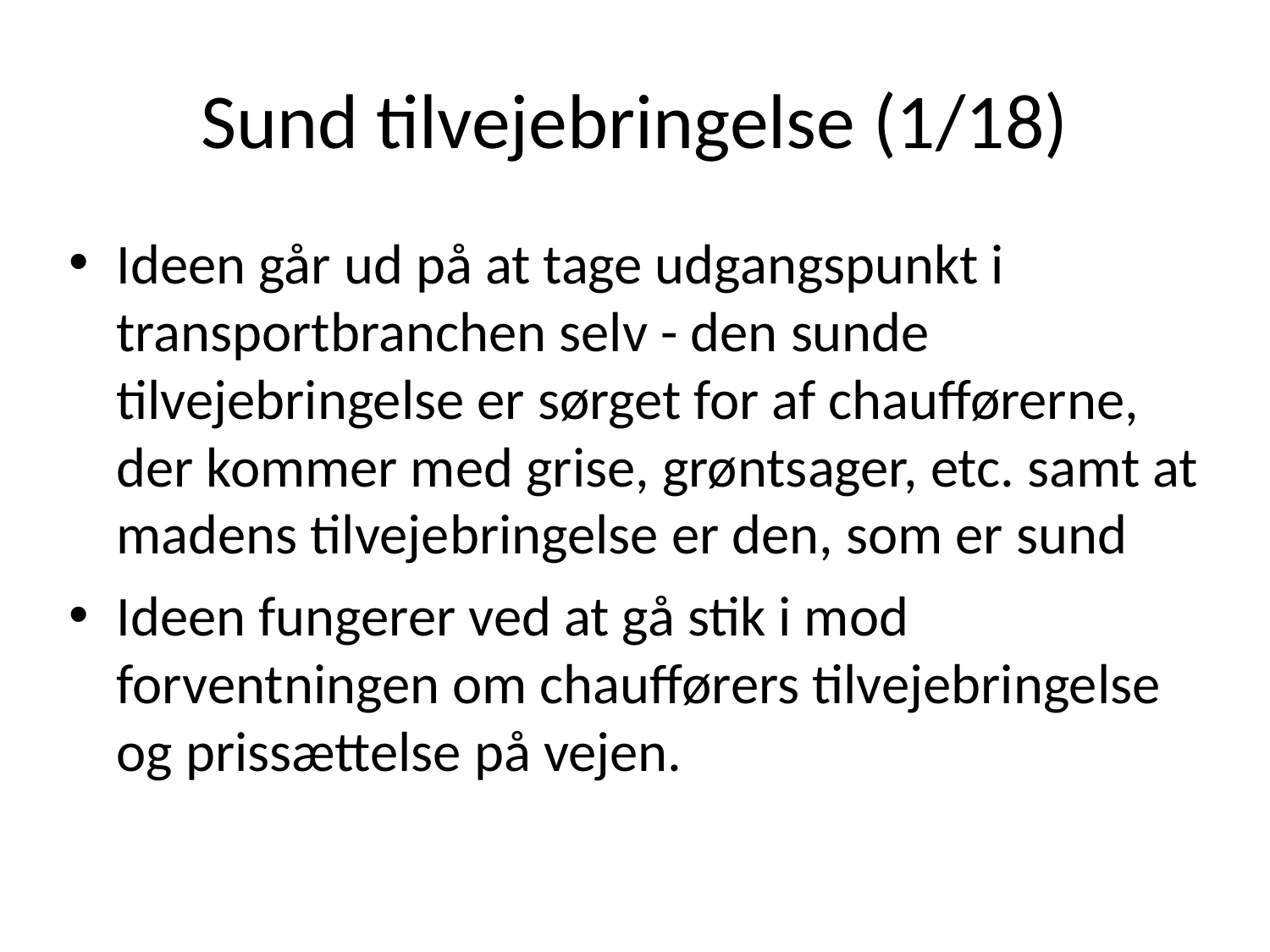

# Sund tilvejebringelse (1/18)
Ideen går ud på at tage udgangspunkt i transportbranchen selv - den sunde tilvejebringelse er sørget for af chaufførerne, der kommer med grise, grøntsager, etc. samt at madens tilvejebringelse er den, som er sund
Ideen fungerer ved at gå stik i mod forventningen om chaufførers tilvejebringelse og prissættelse på vejen.